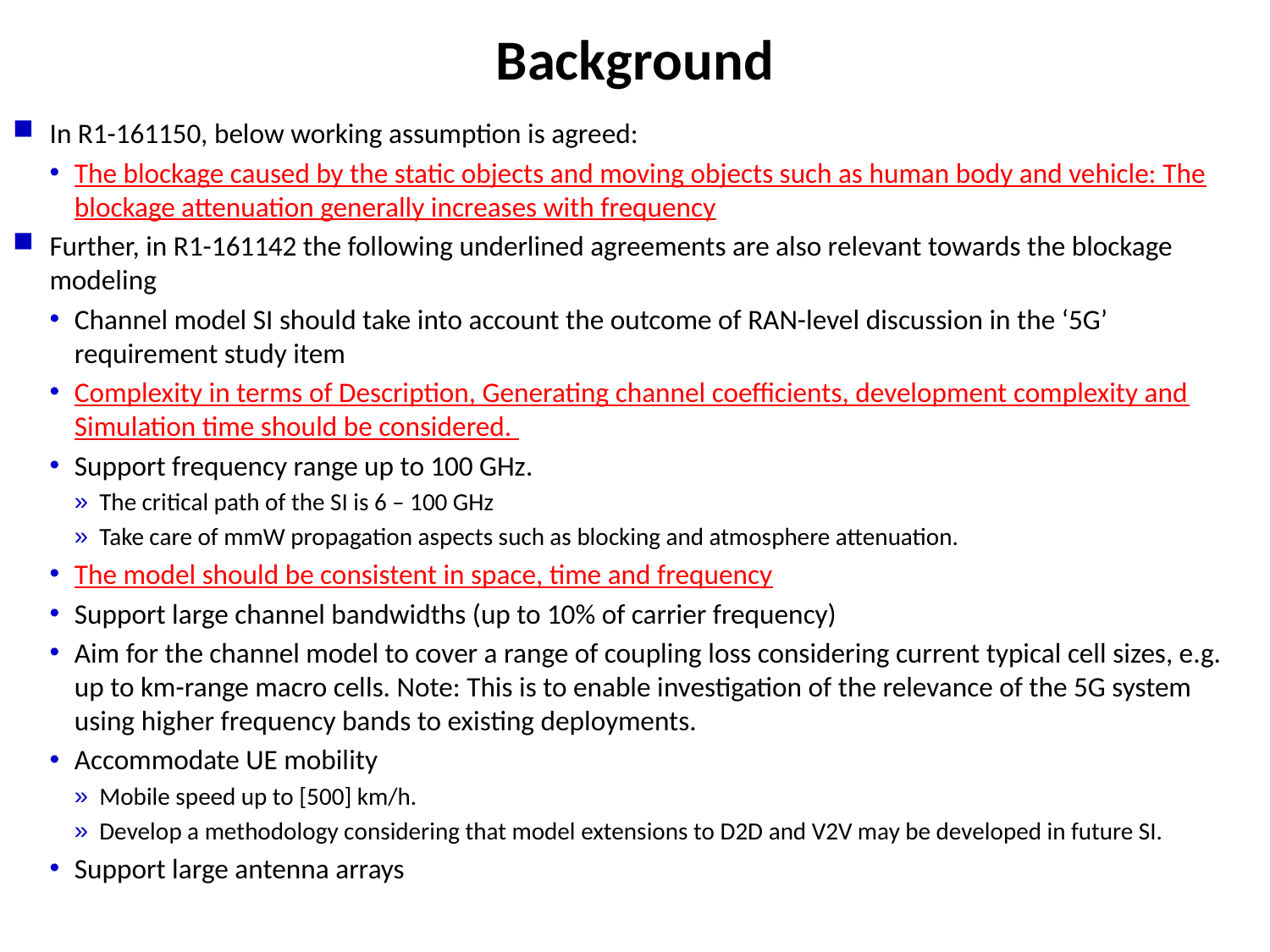

# Background
In R1-161150, below working assumption is agreed:
The blockage caused by the static objects and moving objects such as human body and vehicle: The blockage attenuation generally increases with frequency
Further, in R1-161142 the following underlined agreements are also relevant towards the blockage modeling
Channel model SI should take into account the outcome of RAN-level discussion in the ‘5G’ requirement study item
Complexity in terms of Description, Generating channel coefficients, development complexity and Simulation time should be considered.
Support frequency range up to 100 GHz.
The critical path of the SI is 6 – 100 GHz
Take care of mmW propagation aspects such as blocking and atmosphere attenuation.
The model should be consistent in space, time and frequency
Support large channel bandwidths (up to 10% of carrier frequency)
Aim for the channel model to cover a range of coupling loss considering current typical cell sizes, e.g. up to km-range macro cells. Note: This is to enable investigation of the relevance of the 5G system using higher frequency bands to existing deployments.
Accommodate UE mobility
Mobile speed up to [500] km/h.
Develop a methodology considering that model extensions to D2D and V2V may be developed in future SI.
Support large antenna arrays